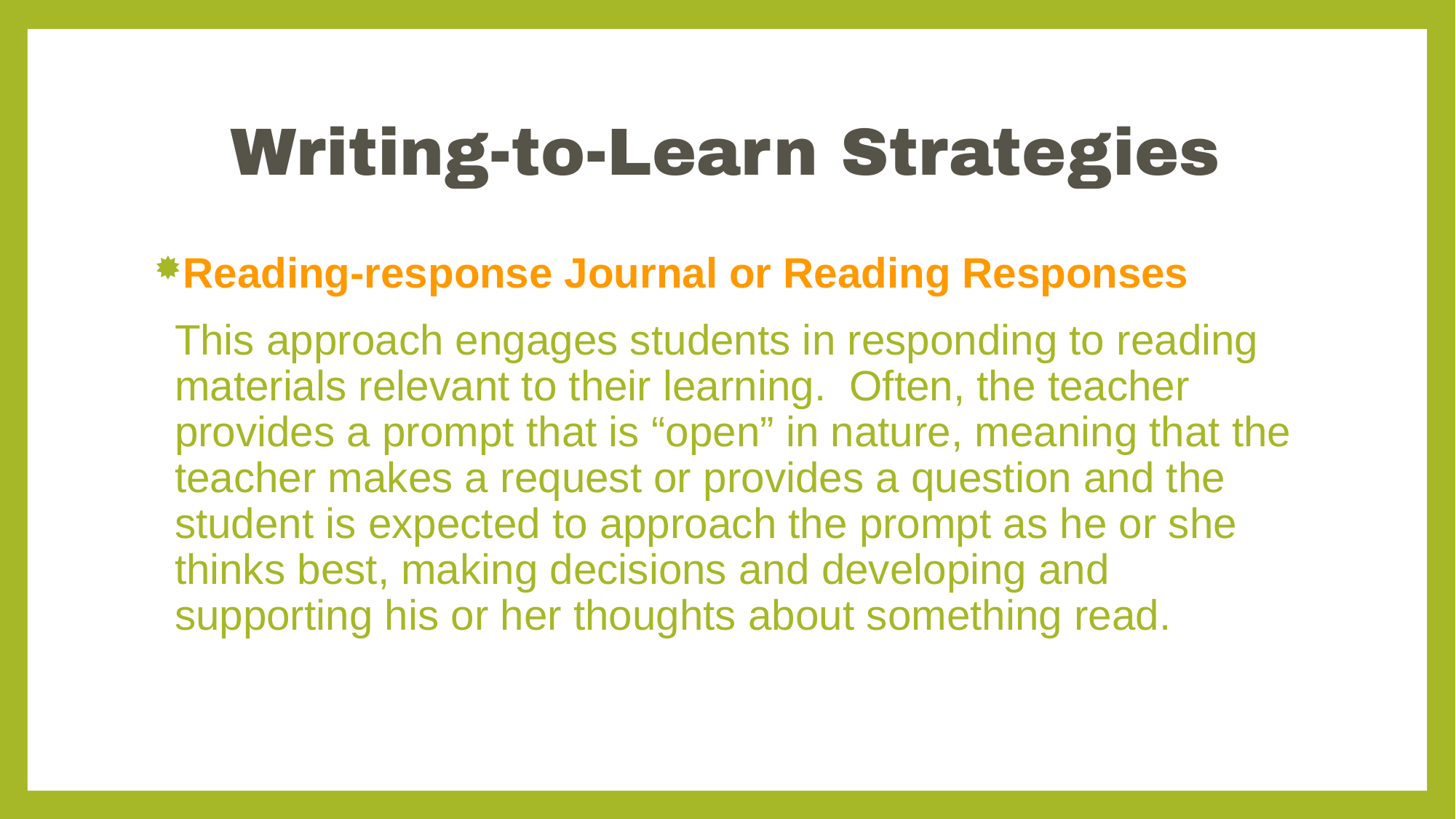

# Writing-to-Learn Strategies
Reading-response Journal or Reading Responses
	This approach engages students in responding to reading materials relevant to their learning.  Often, the teacher provides a prompt that is “open” in nature, meaning that the teacher makes a request or provides a question and the student is expected to approach the prompt as he or she thinks best, making decisions and developing and supporting his or her thoughts about something read.